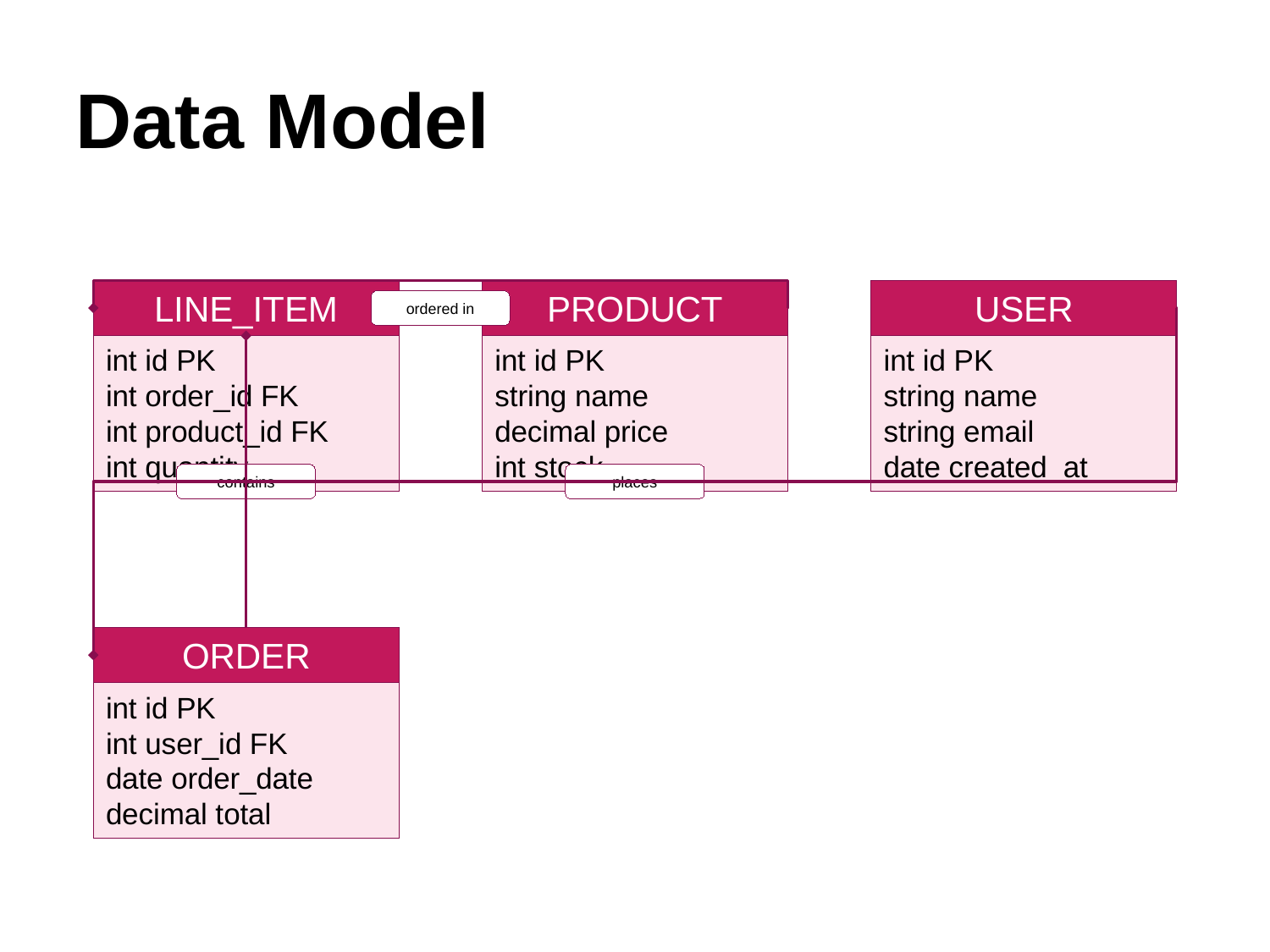

Data Model
LINE_ITEM
PRODUCT
USER
ordered in
int id PK
int order_id FK
int product_id FK
int quantity
int id PK
string name
decimal price
int stock
int id PK
string name
string email
date created_at
contains
places
ORDER
int id PK
int user_id FK
date order_date
decimal total